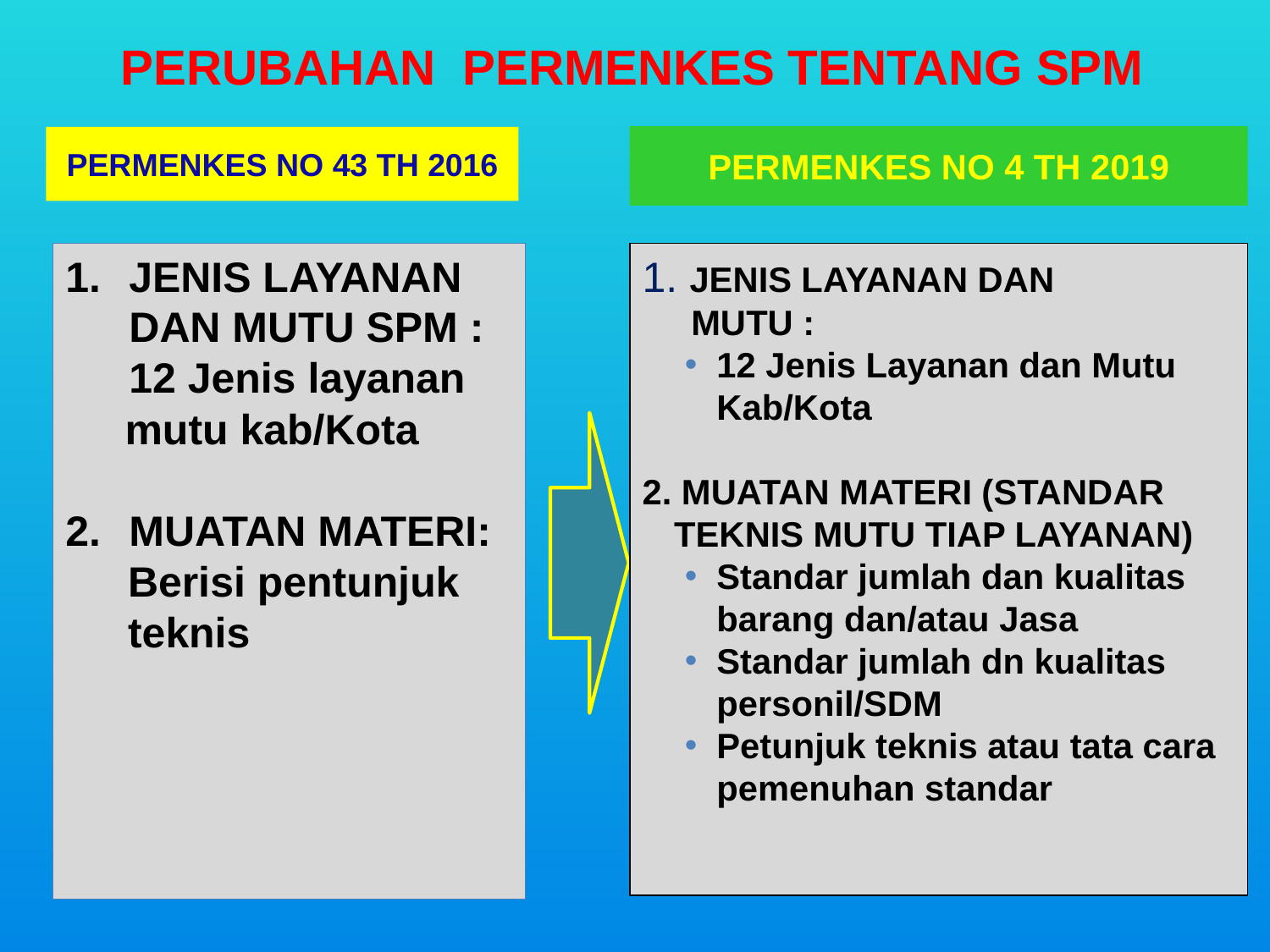

PERUBAHAN  PERMENKES TENTANG SPM
PERMENKES NO 4 TH 2019
PERMENKES NO 43 TH 2016
JENIS LAYANAN DAN MUTU SPM : 12 Jenis layanan
     mutu kab/Kota

MUATAN MATERI:
Berisi pentunjuk
teknis

1. JENIS LAYANAN DAN
     MUTU :
12 Jenis Layanan dan Mutu Kab/Kota

2. MUATAN MATERI (STANDAR TEKNIS MUTU TIAP LAYANAN)
Standar jumlah dan kualitas barang dan/atau Jasa
Standar jumlah dn kualitas personil/SDM
Petunjuk teknis atau tata cara pemenuhan standar